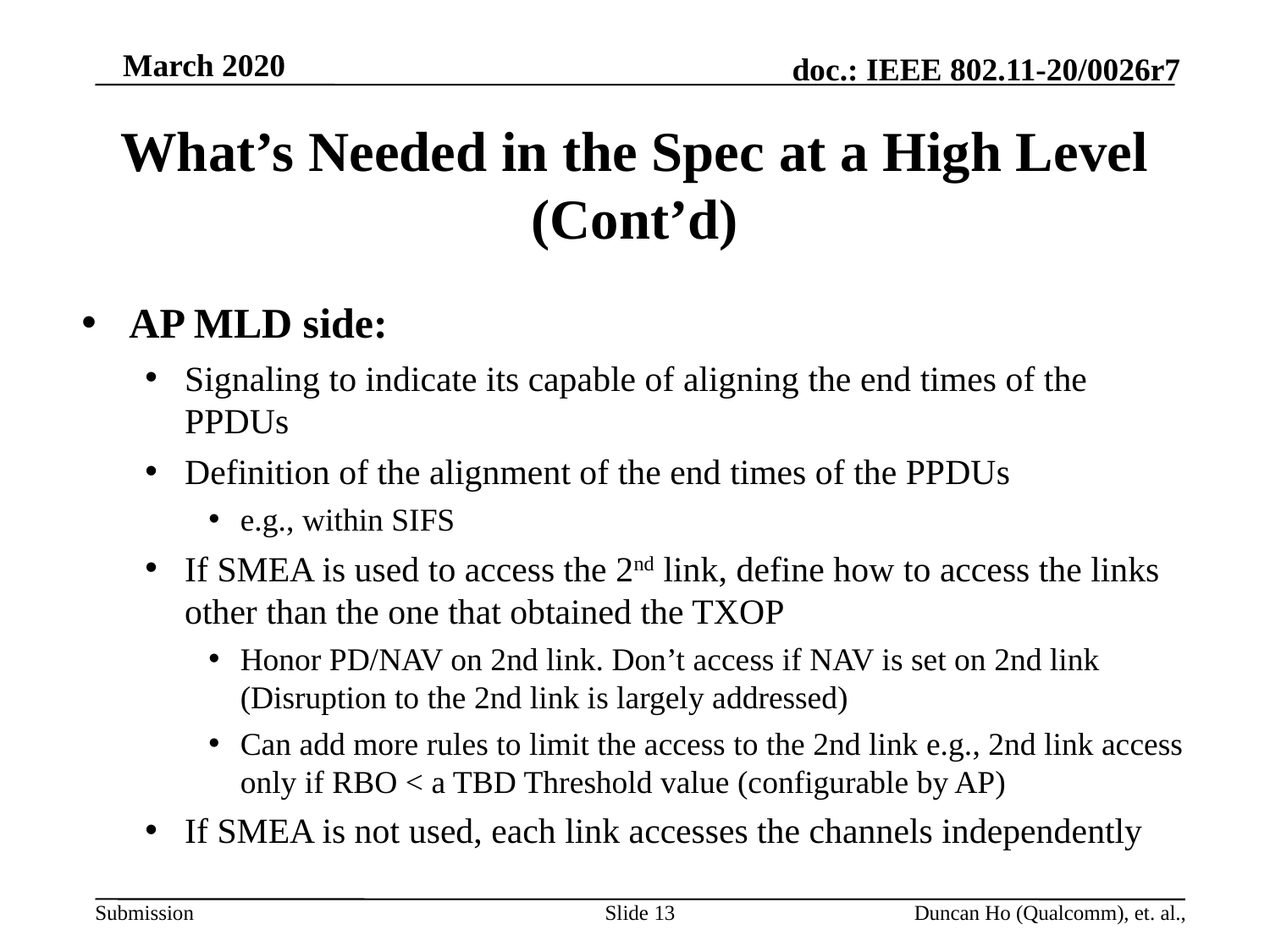

# What’s Needed in the Spec at a High Level (Cont’d)
AP MLD side:
Signaling to indicate its capable of aligning the end times of the PPDUs
Definition of the alignment of the end times of the PPDUs
e.g., within SIFS
If SMEA is used to access the 2nd link, define how to access the links other than the one that obtained the TXOP
Honor PD/NAV on 2nd link. Don’t access if NAV is set on 2nd link (Disruption to the 2nd link is largely addressed)
Can add more rules to limit the access to the 2nd link e.g., 2nd link access only if RBO < a TBD Threshold value (configurable by AP)
If SMEA is not used, each link accesses the channels independently
Slide 13
Duncan Ho (Qualcomm), et. al.,